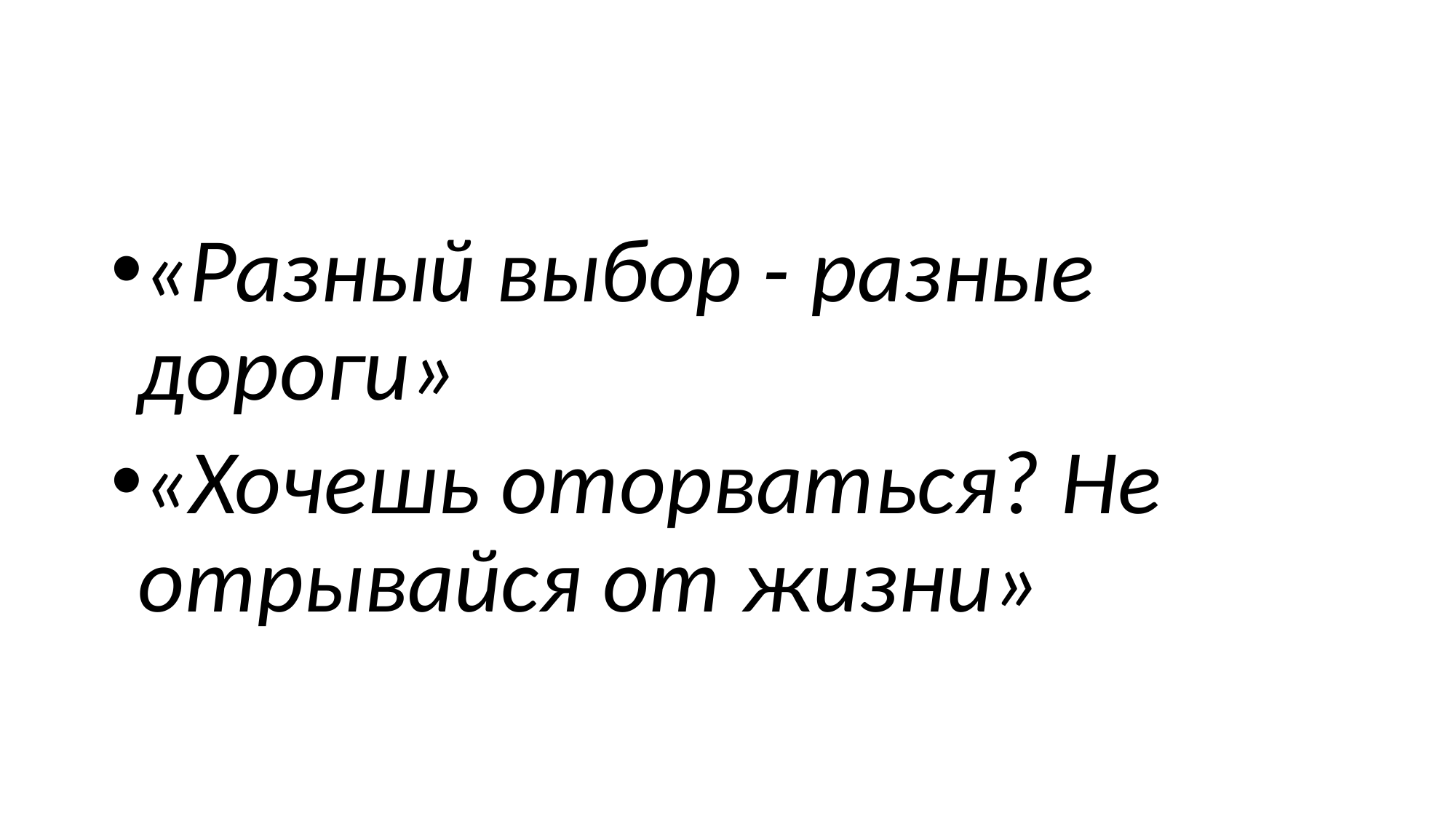

«Разный выбор - разные дороги»
«Хочешь оторваться? Не отрывайся от жизни»